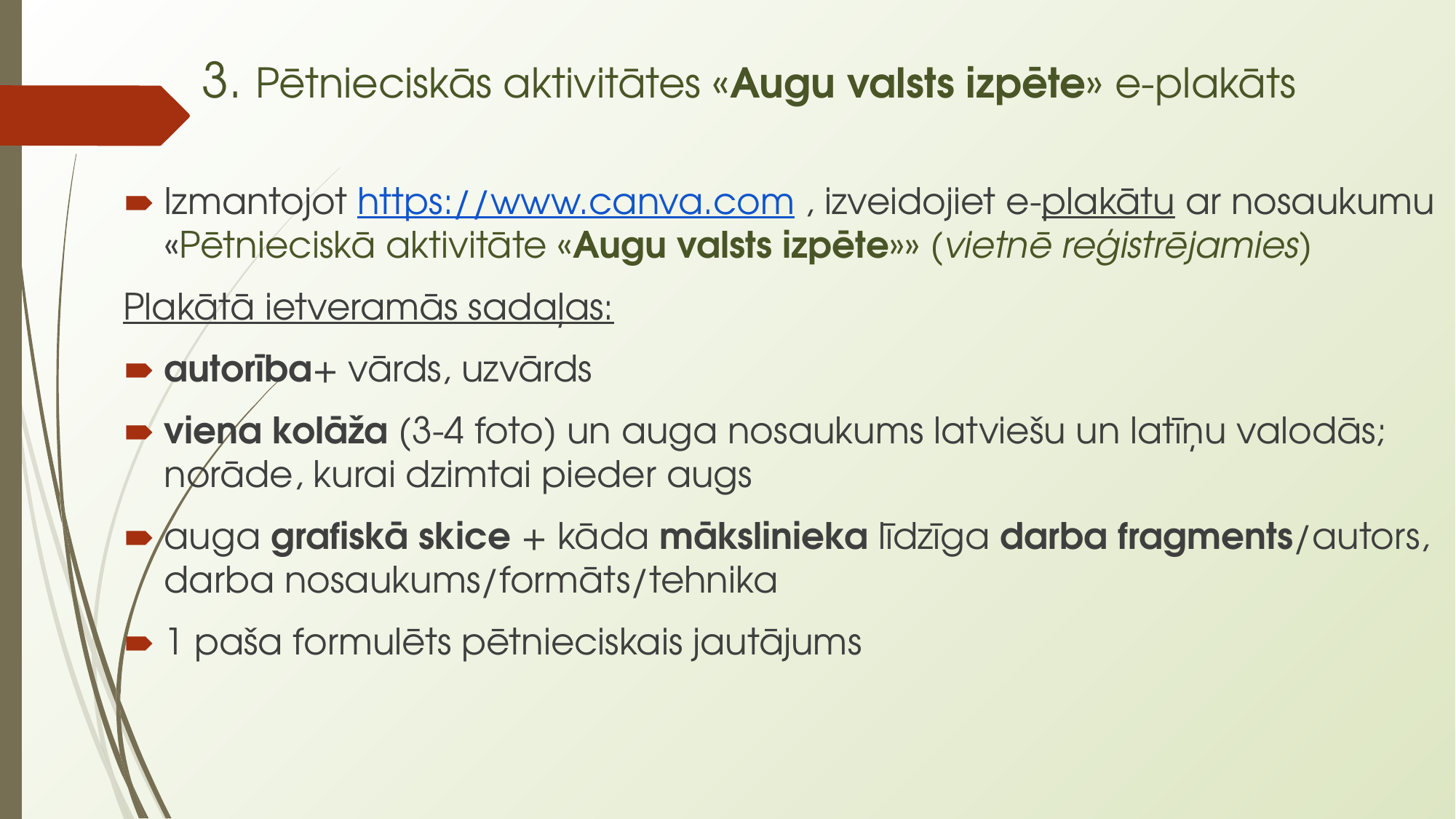

# 3. Pētnieciskās aktivitātes «Augu valsts izpēte» e-plakāts

Izmantojot https://www.canva.com , izveidojiet e-plakātu ar nosaukumu «Pētnieciskā aktivitāte «Augu valsts izpēte»» (vietnē reģistrējamies)
Plakātā ietveramās sadaļas:
autorība+ vārds, uzvārds
viena kolāža (3-4 foto) un auga nosaukums latviešu un latīņu valodās; norāde, kurai dzimtai pieder augs
auga grafiskā skice + kāda mākslinieka līdzīga darba fragments/autors, darba nosaukums/formāts/tehnika
1 paša formulēts pētnieciskais jautājums